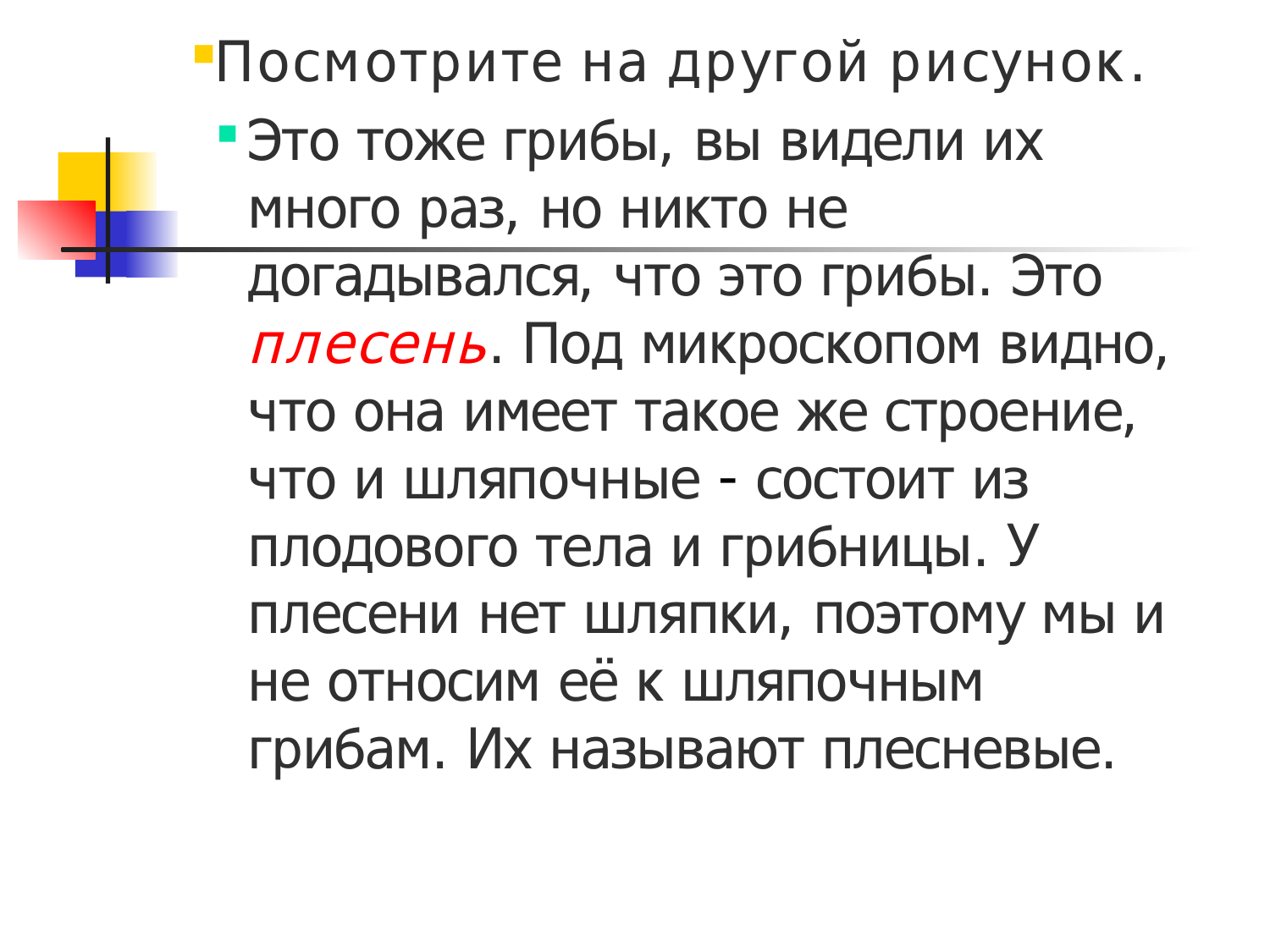

Посмотрите на другой рисунок.
Это тоже грибы, вы видели их много раз, но никто не догадывался, что это грибы. Это плесень. Под микроскопом видно, что она имеет такое же строение, что и шляпочные - состоит из плодового тела и грибницы. У плесени нет шляпки, поэтому мы и не относим её к шляпочным грибам. Их называют плесневые.